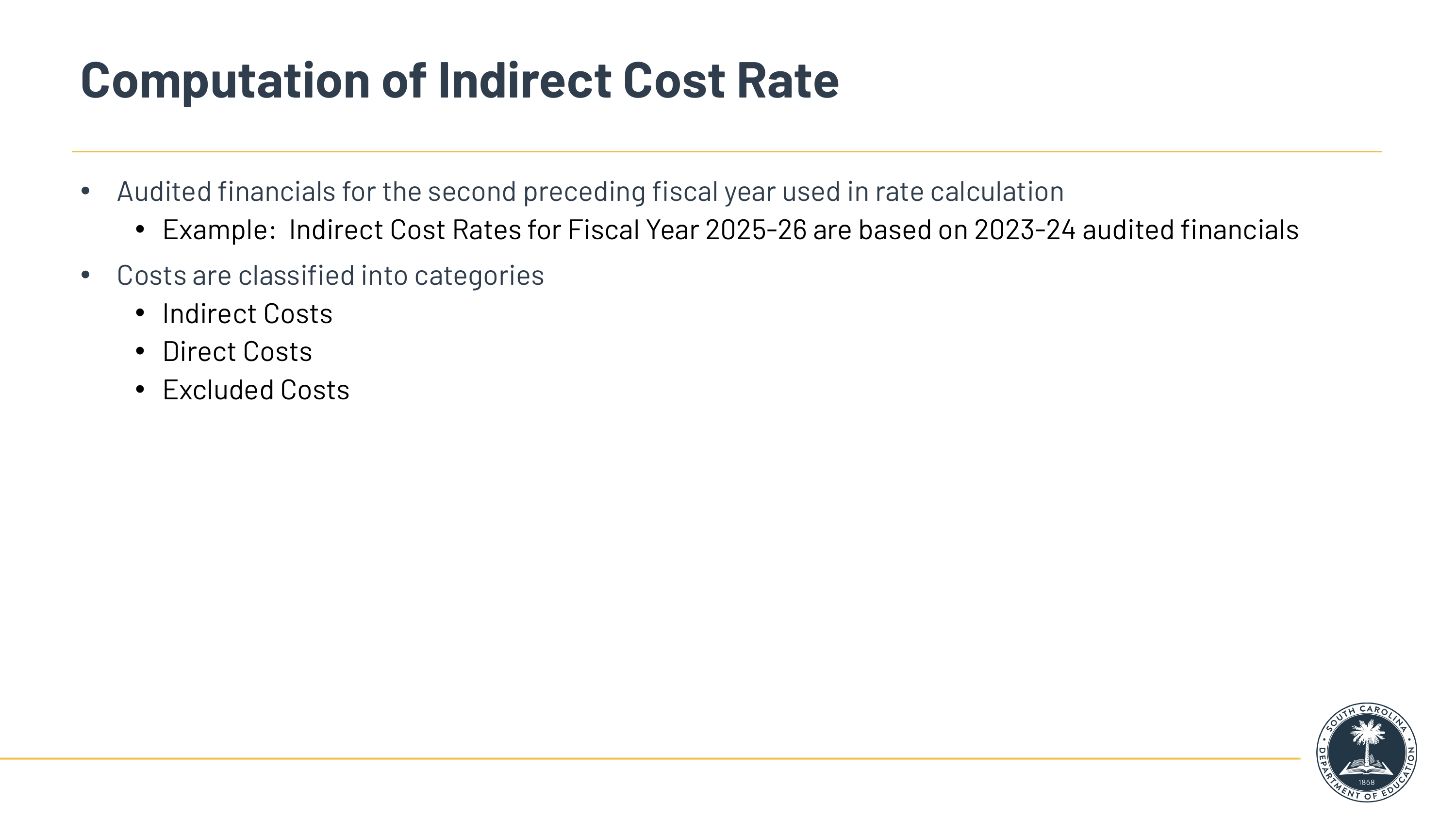

# Computation of Indirect Cost Rate
Audited financials for the second preceding fiscal year used in rate calculation
Example:  Indirect Cost Rates for Fiscal Year 2025-26 are based on 2023-24 audited financials
Costs are classified into categories
Indirect Costs
Direct Costs
Excluded Costs